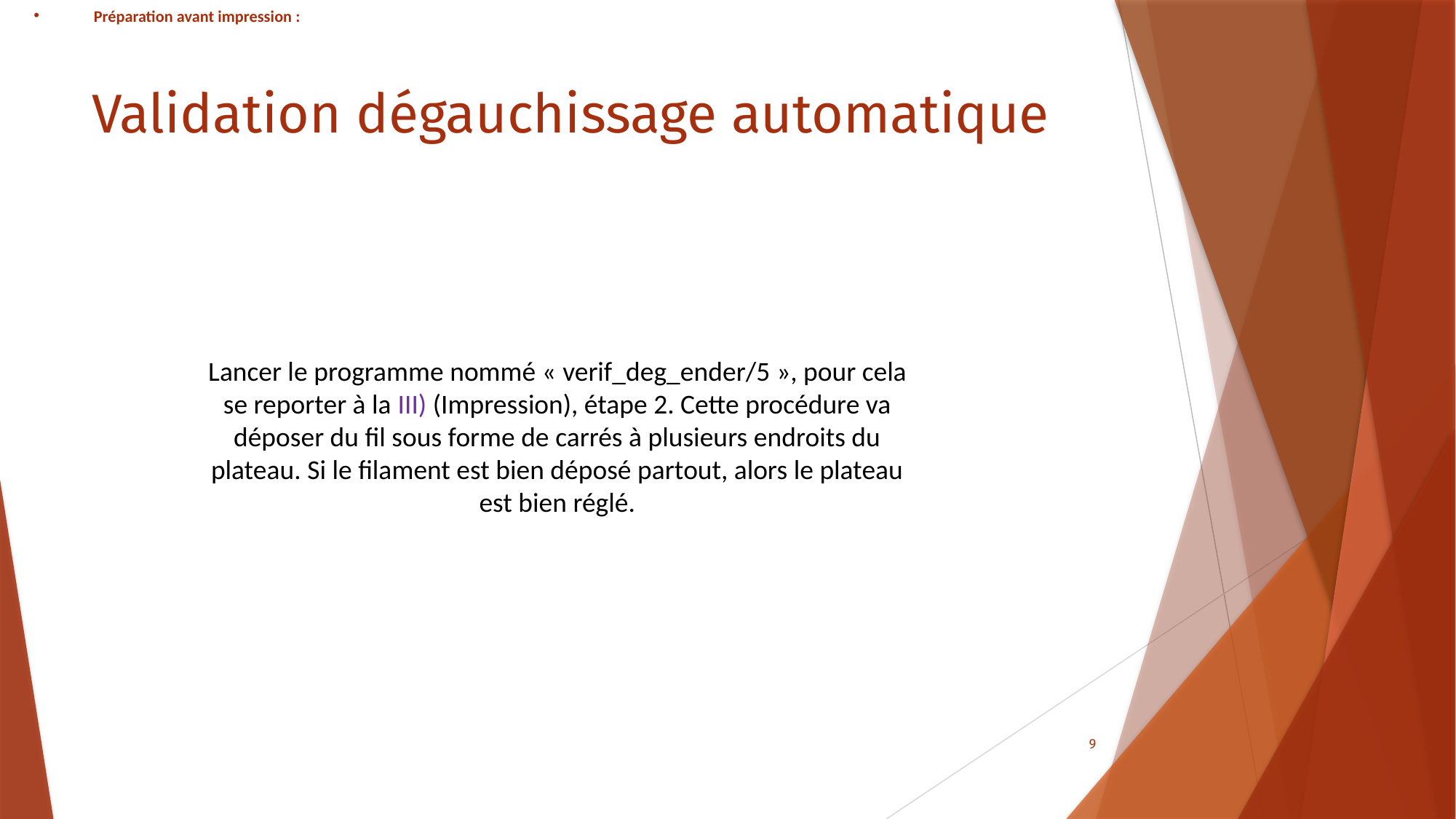

Préparation avant impression :
# Validation dégauchissage automatique

Lancer le programme nommé « verif_deg_ender/5 », pour cela se reporter à la III) (Impression), étape 2. Cette procédure va déposer du fil sous forme de carrés à plusieurs endroits du plateau. Si le filament est bien déposé partout, alors le plateau est bien réglé.
9